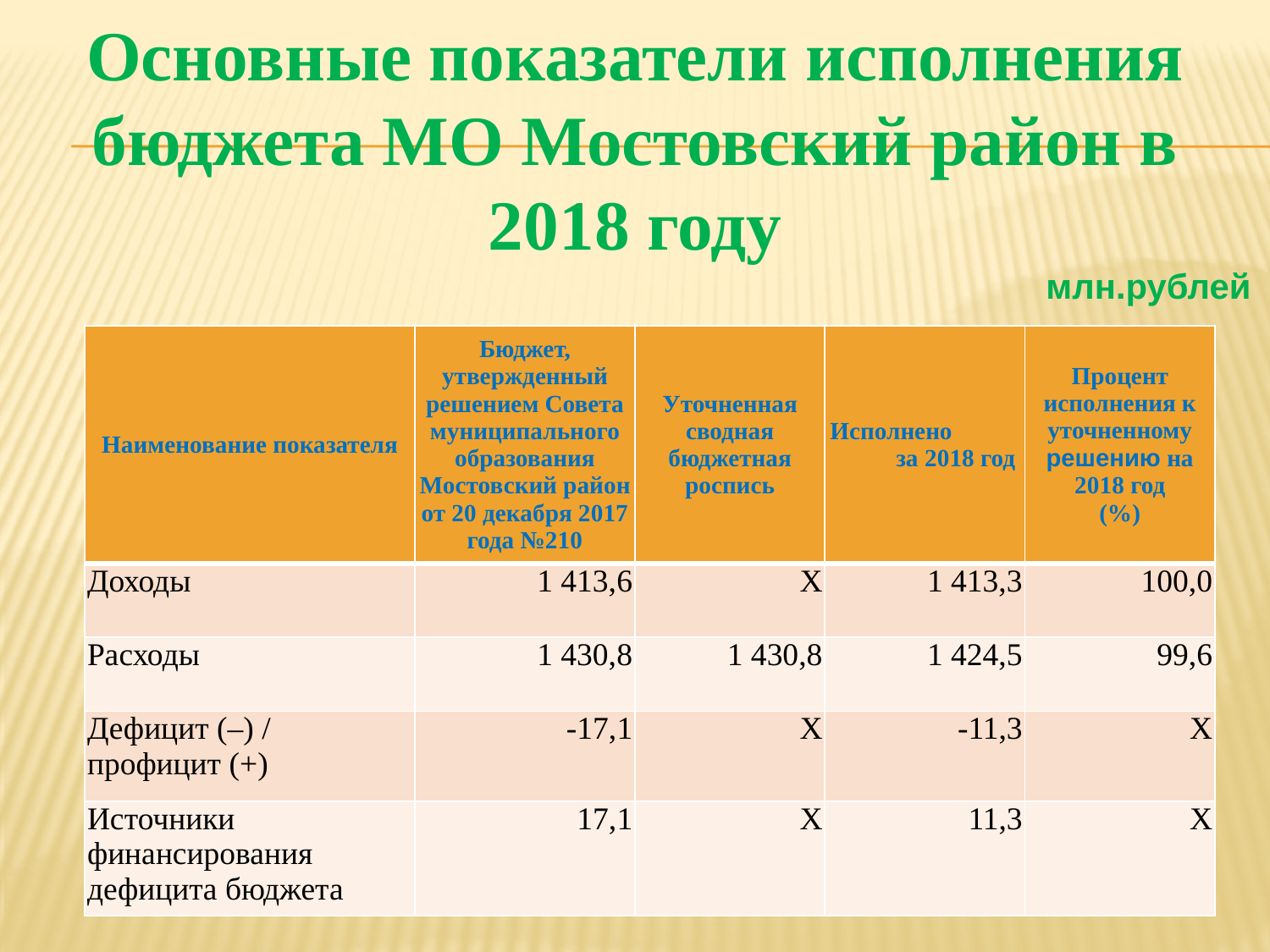

Основные показатели исполнения бюджета МО Мостовский район в 2018 году
млн.рублей
| Наименование показателя | Бюджет, утвержденный решением Совета муниципального образования Мостовский район от 20 декабря 2017 года №210 | Уточненная сводная бюджетная роспись | Исполнено за 2018 год | Процент исполнения к уточненному решению на 2018 год (%) |
| --- | --- | --- | --- | --- |
| Доходы | 1 413,6 | Х | 1 413,3 | 100,0 |
| Расходы | 1 430,8 | 1 430,8 | 1 424,5 | 99,6 |
| Дефицит (–) / профицит (+) | -17,1 | Х | -11,3 | Х |
| Источники финансирования дефицита бюджета | 17,1 | Х | 11,3 | Х |